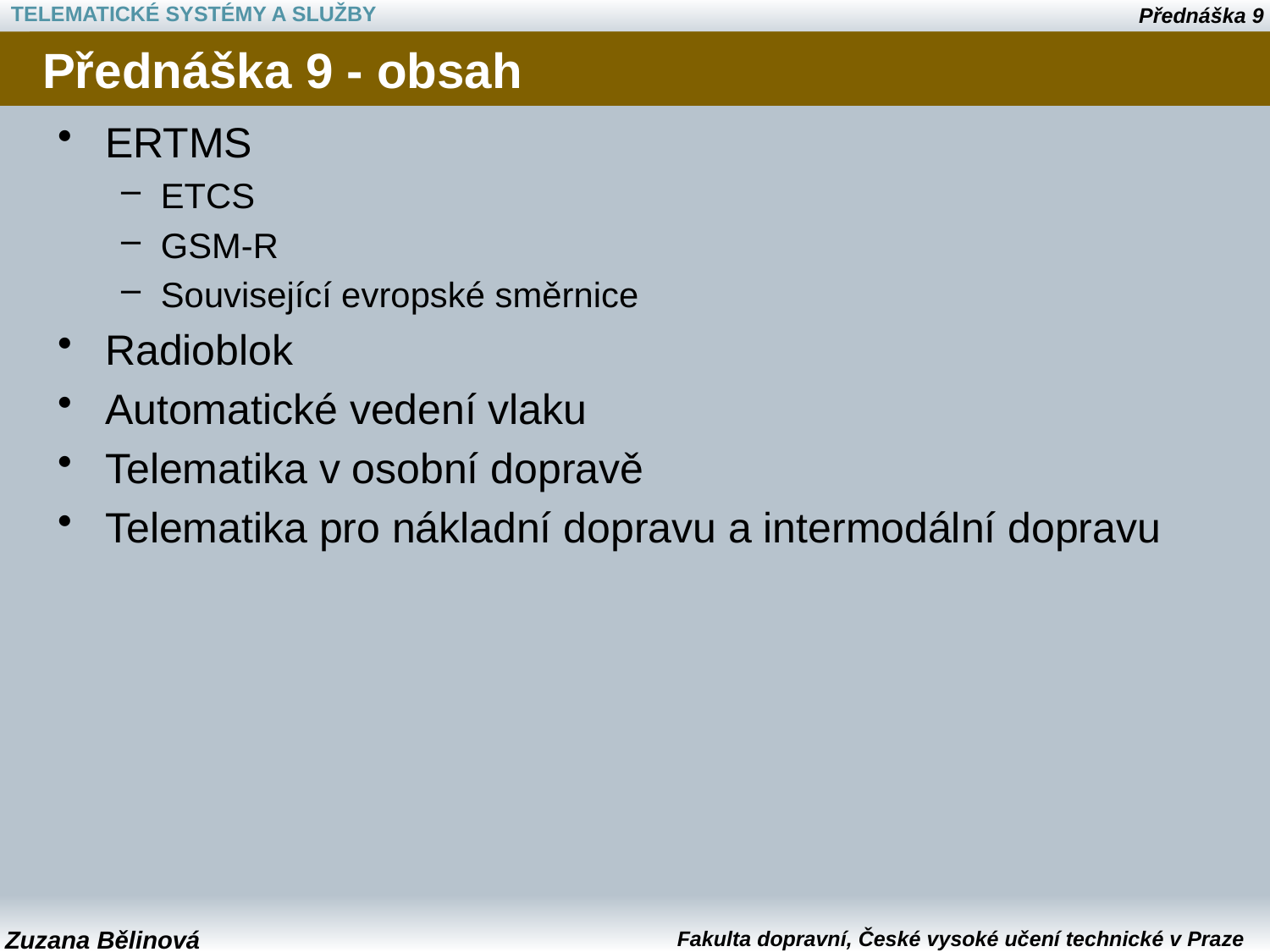

# Přednáška 9 - obsah
ERTMS
ETCS
GSM-R
Související evropské směrnice
Radioblok
Automatické vedení vlaku
Telematika v osobní dopravě
Telematika pro nákladní dopravu a intermodální dopravu